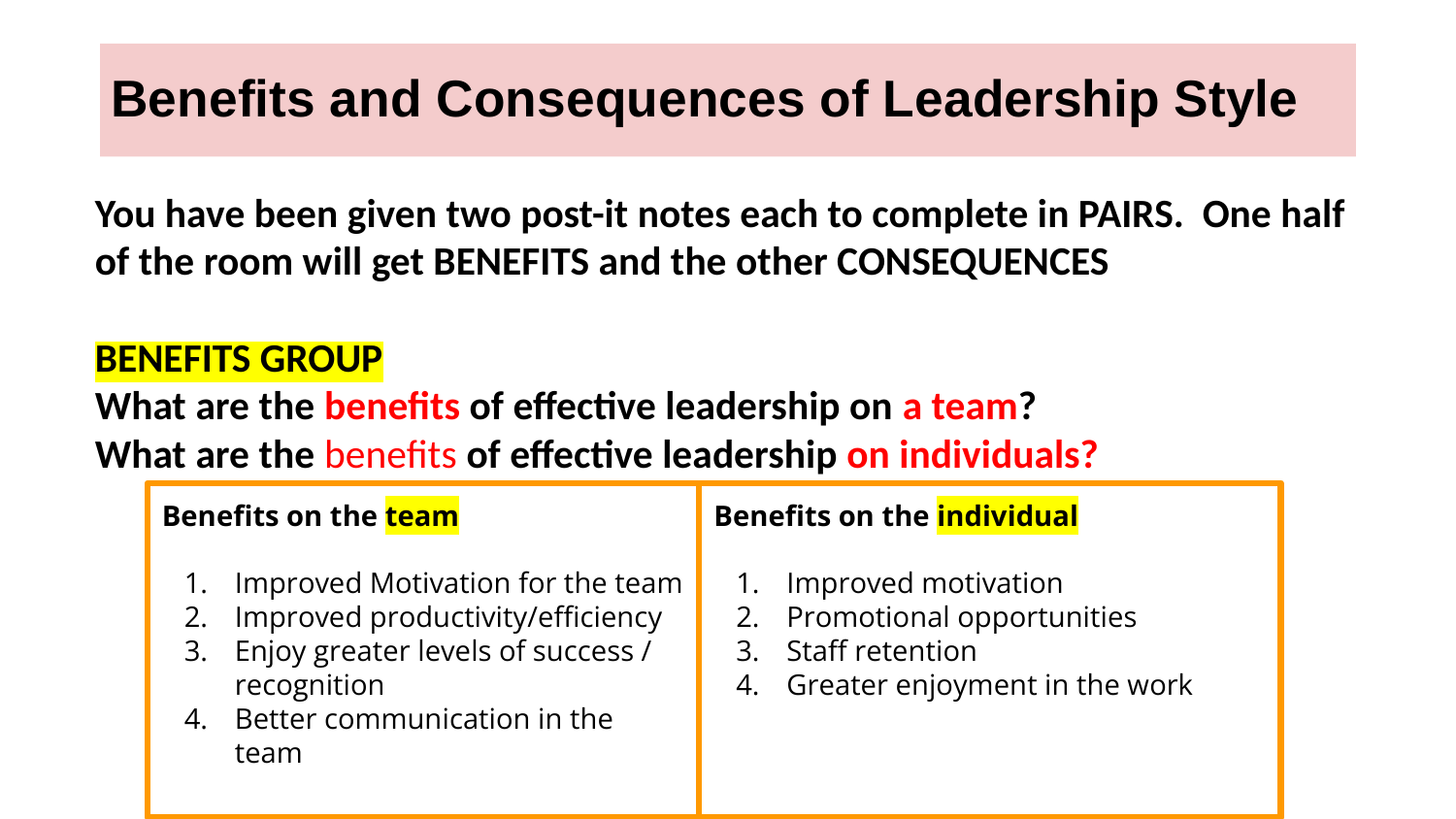

# Benefits and Consequences of Leadership Style
You have been given two post-it notes each to complete in PAIRS.  One half of the room will get BENEFITS and the other CONSEQUENCES

BENEFITS GROUP
What are the benefits of effective leadership on a team?
What are the benefits of effective leadership on individuals?
Benefits on the team

Improved Motivation for the team
Improved productivity/efficiency
Enjoy greater levels of success / recognition
Better communication in the team

Benefits on the individual

Improved motivation
Promotional opportunities
Staff retention
Greater enjoyment in the work